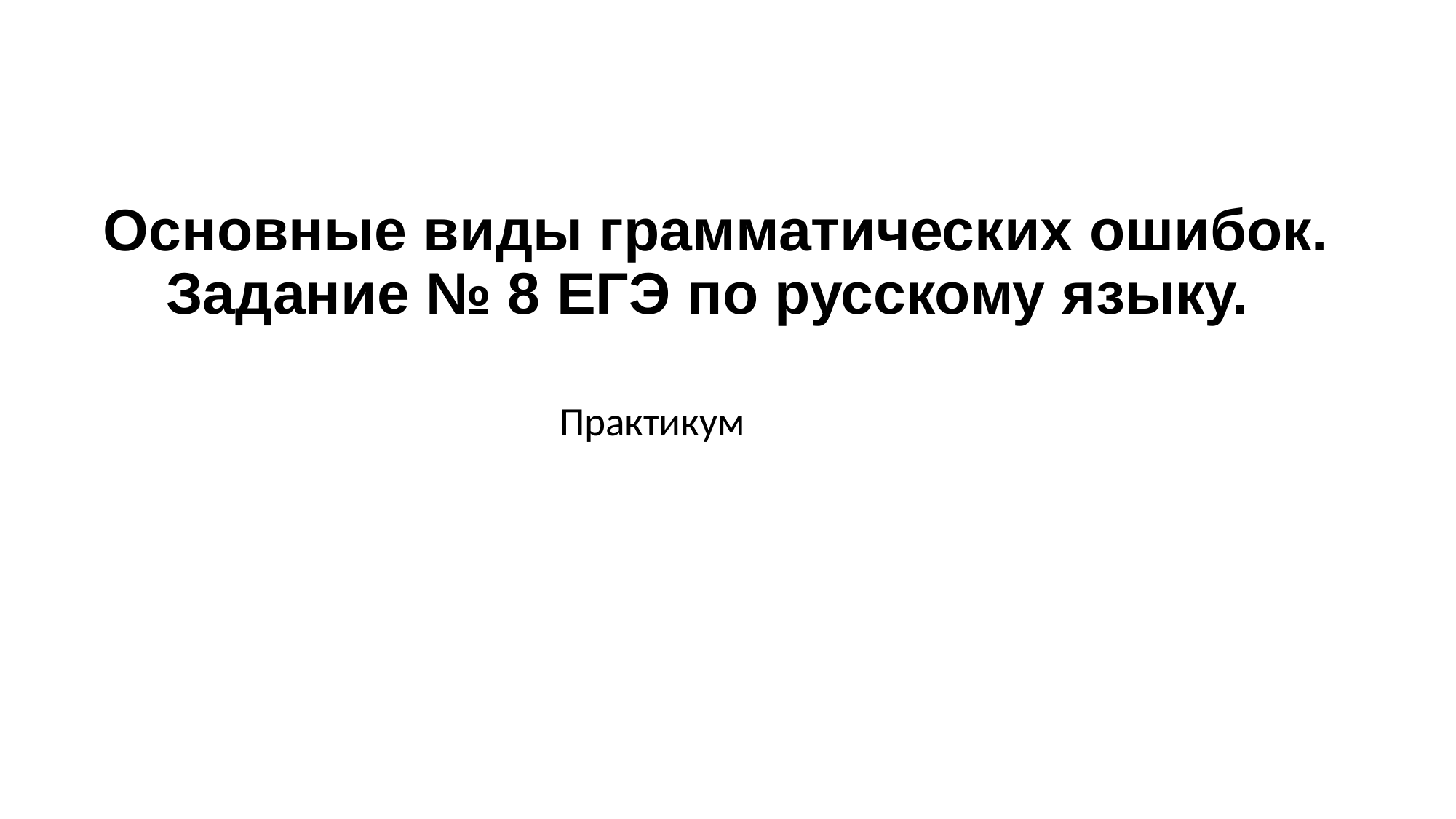

# Основные виды грамматических ошибок. Задание № 8 ЕГЭ по русскому языку.
Практикум